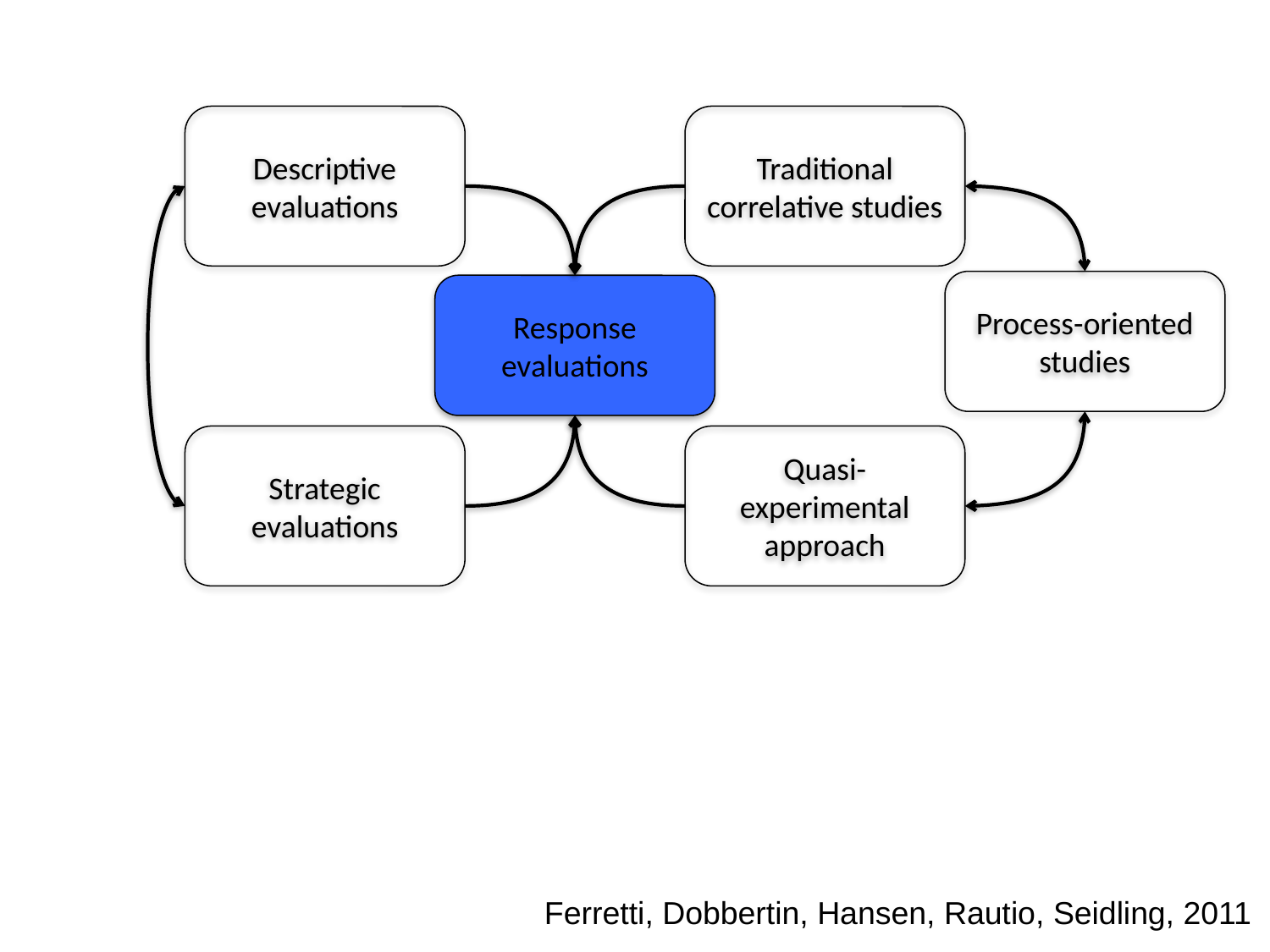

Descriptive evaluations
Traditional correlative studies
Process-oriented studies
Response
evaluations
Strategic evaluations
Quasi-experimental approach
Ferretti, Dobbertin, Hansen, Rautio, Seidling, 2011